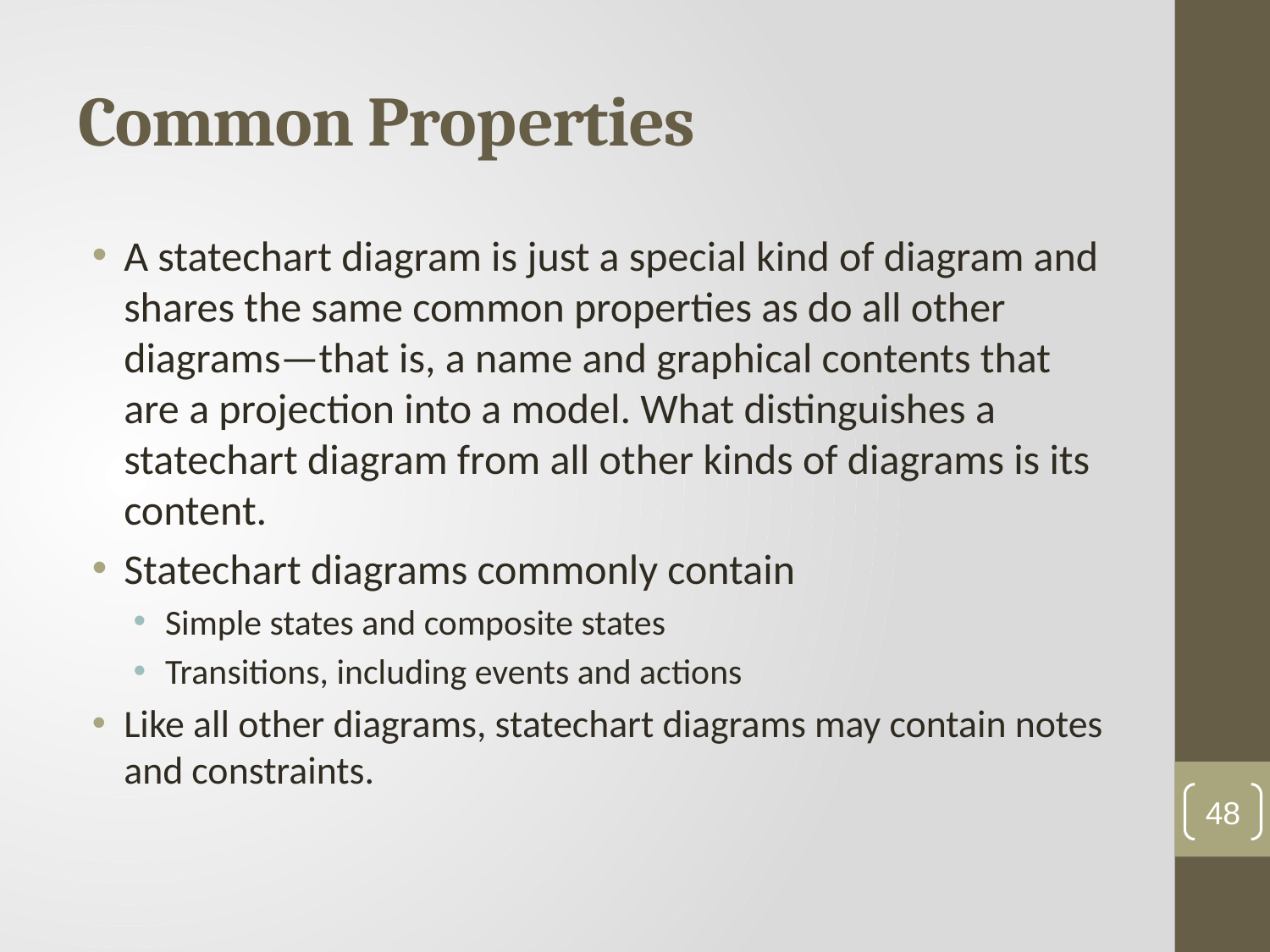

# Common Properties
A statechart diagram is just a special kind of diagram and shares the same common properties as do all other diagrams—that is, a name and graphical contents that are a projection into a model. What distinguishes a statechart diagram from all other kinds of diagrams is its content.
Statechart diagrams commonly contain
Simple states and composite states
Transitions, including events and actions
Like all other diagrams, statechart diagrams may contain notes and constraints.

48